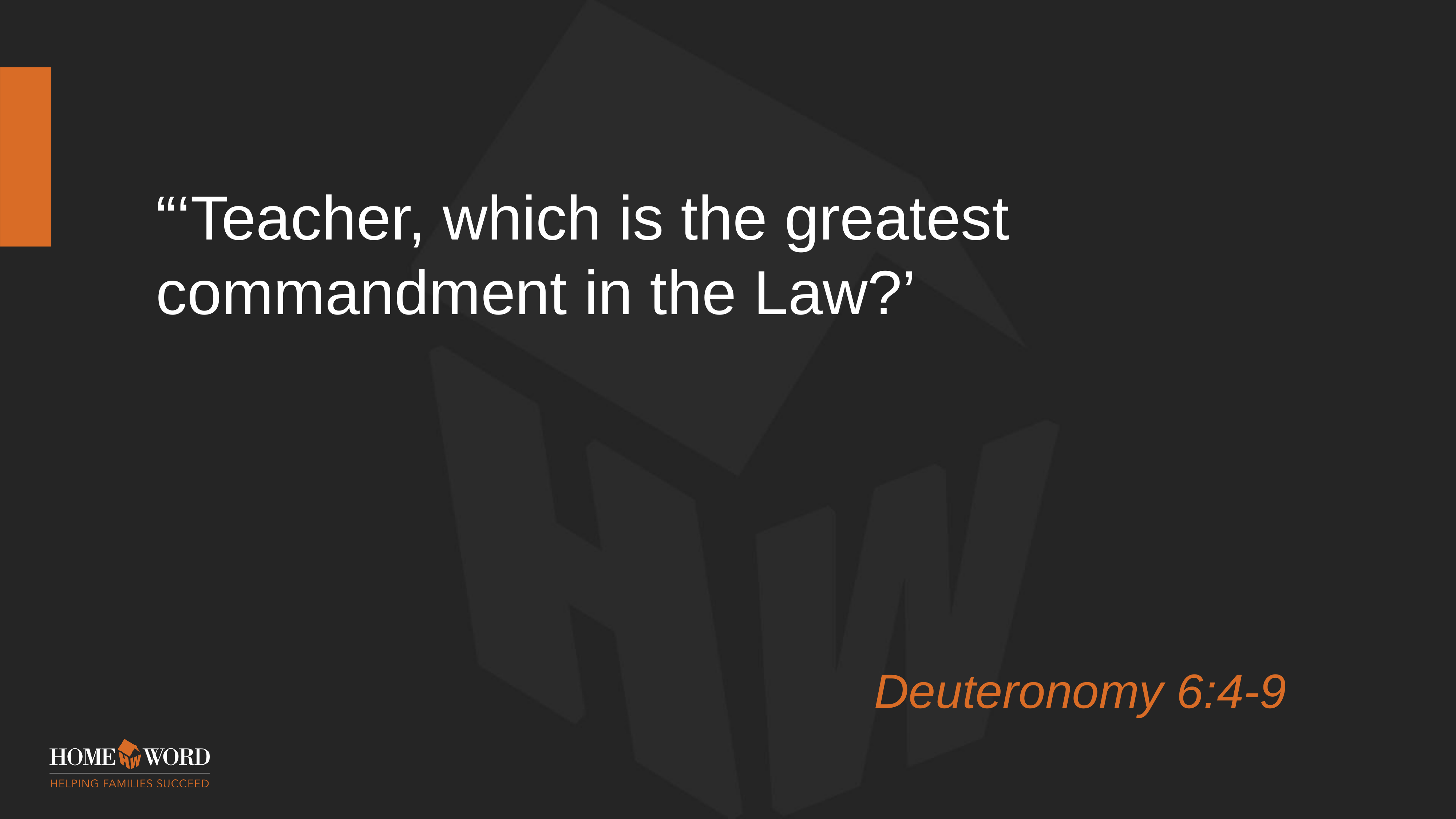

# “‘Teacher, which is the greatest commandment in the Law?’
Deuteronomy 6:4-9